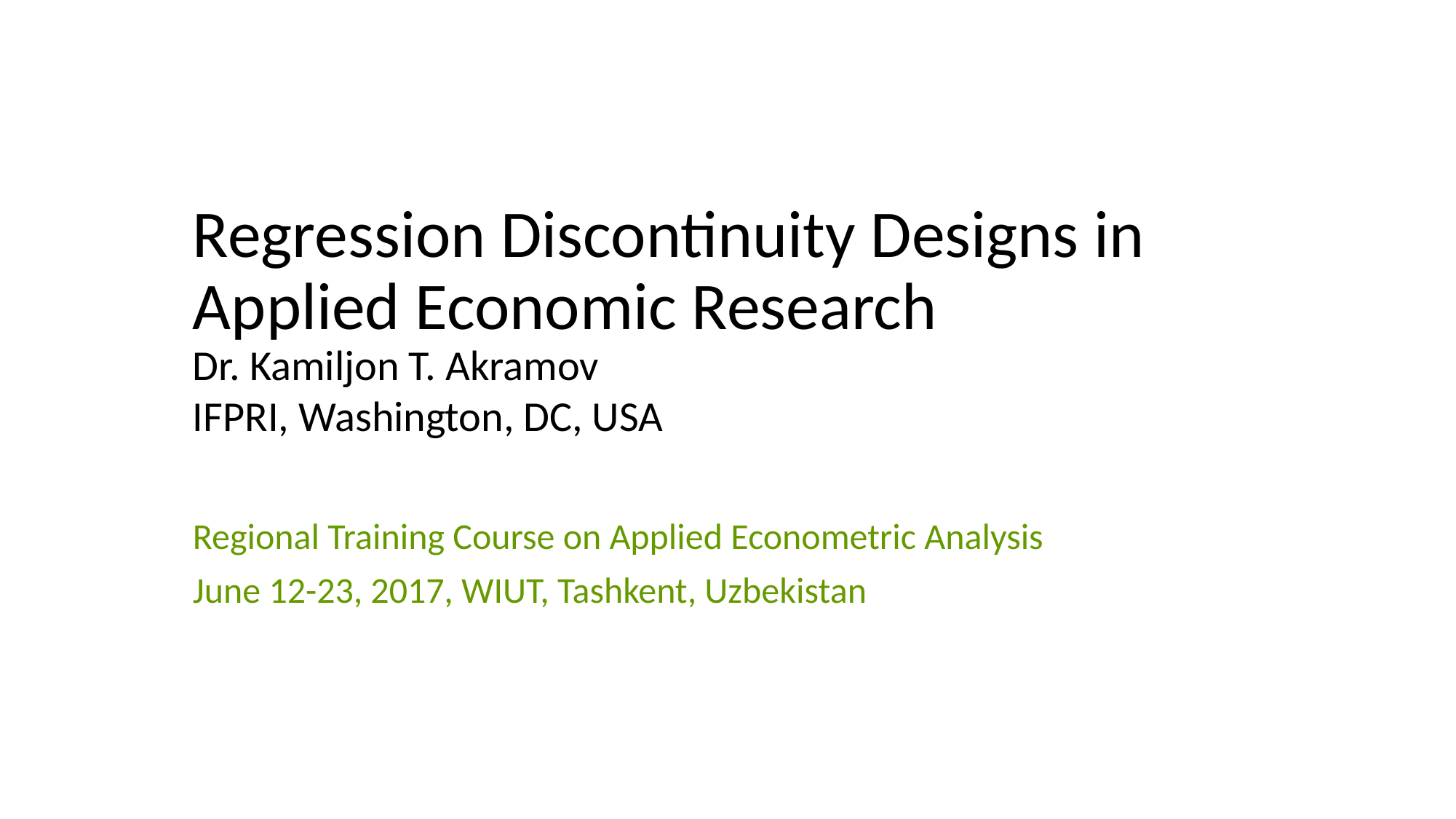

# Regression Discontinuity Designs in Applied Economic Research Dr. Kamiljon T. Akramov IFPRI, Washington, DC, USA
Regional Training Course on Applied Econometric Analysis
June 12-23, 2017, WIUT, Tashkent, Uzbekistan